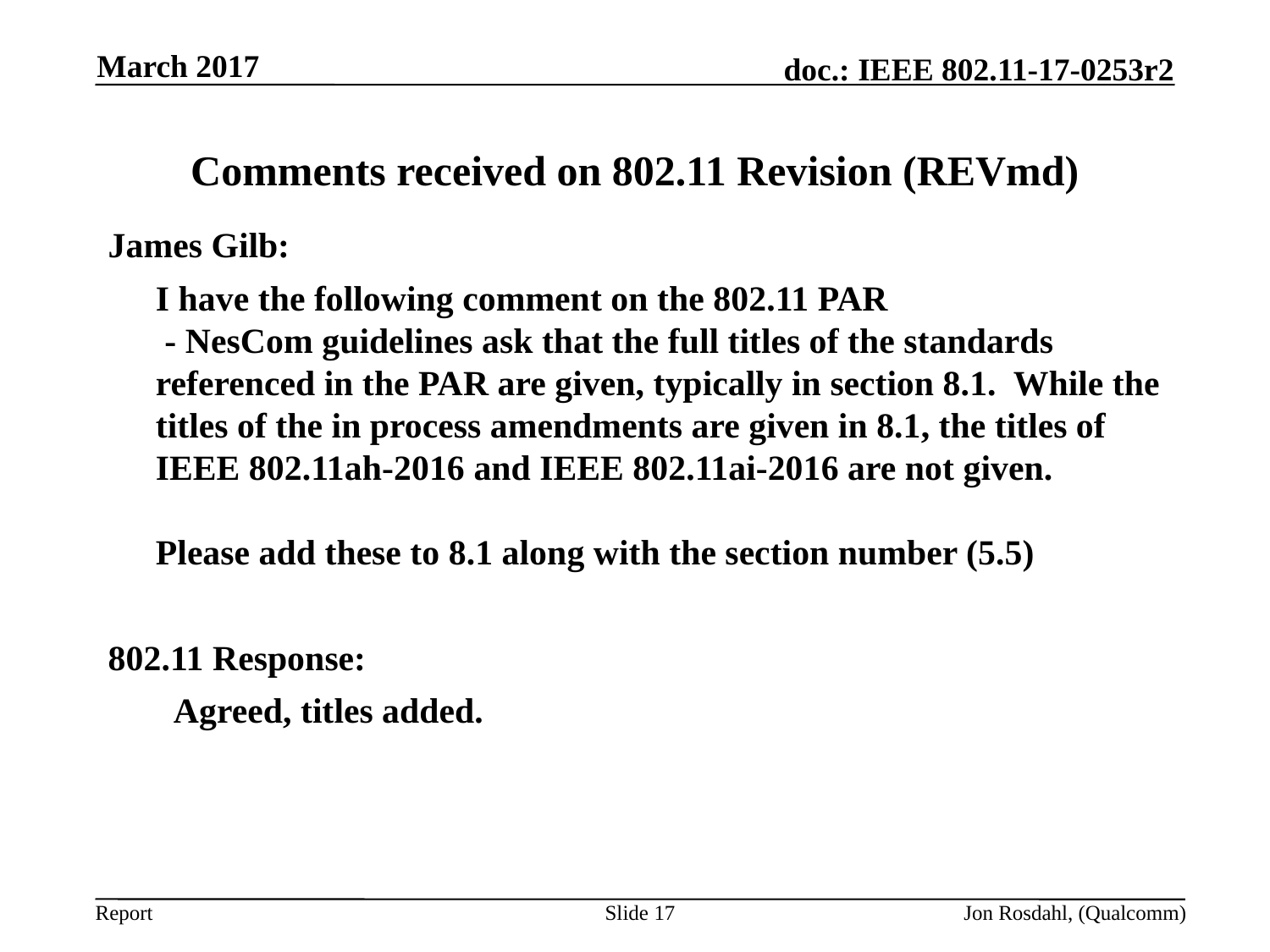

March 2017
# Comments received on 802.11 Revision (REVmd)
James Gilb:
	I have the following comment on the 802.11 PAR
 - NesCom guidelines ask that the full titles of the standards referenced in the PAR are given, typically in section 8.1.  While the titles of the in process amendments are given in 8.1, the titles of IEEE 802.11ah-2016 and IEEE 802.11ai-2016 are not given.
Please add these to 8.1 along with the section number (5.5)

802.11 Response:
	  Agreed, titles added.
Slide 17
Jon Rosdahl, (Qualcomm)